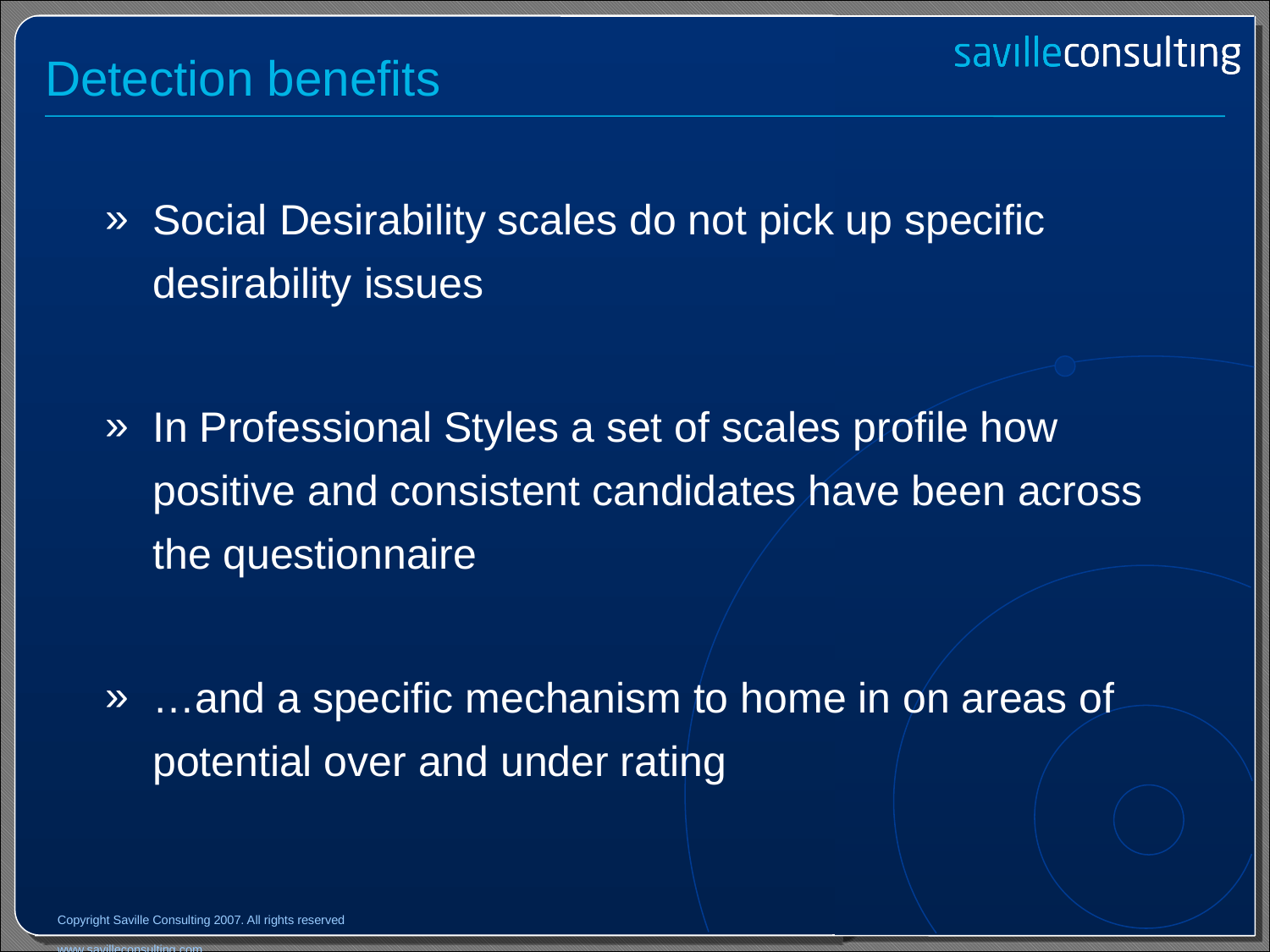

# Detection benefits
Social Desirability scales do not pick up specific desirability issues

In Professional Styles a set of scales profile how positive and consistent candidates have been across the questionnaire

…and a specific mechanism to home in on areas of potential over and under rating